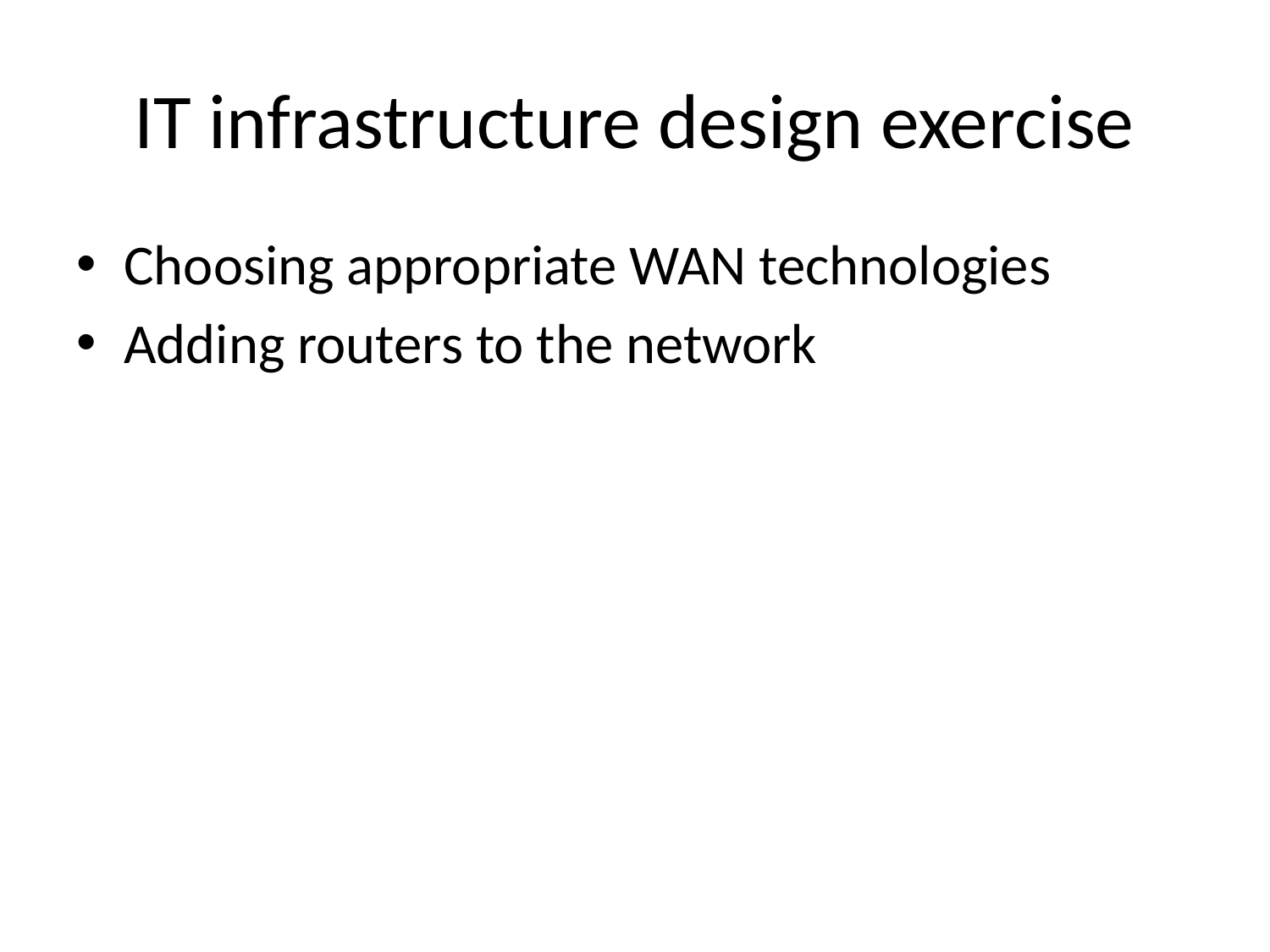

# IT infrastructure design exercise
Choosing appropriate WAN technologies
Adding routers to the network